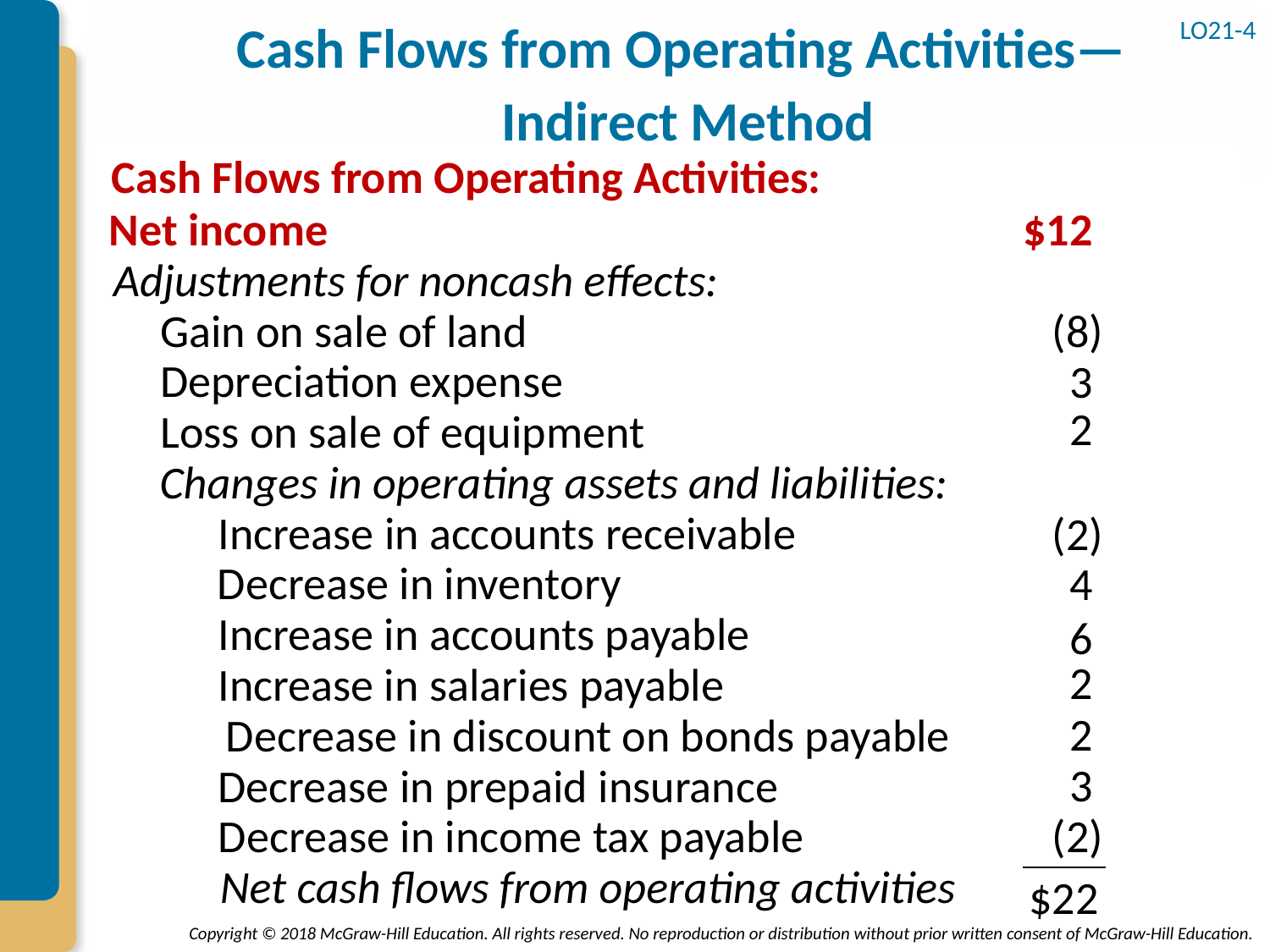

# Cash Flows from Operating Activities— Indirect Method
LO21-4

Cash Flows from Operating Activities:
Net income
$12
Adjustments for noncash effects:
Gain on sale of land
(8)
Depreciation expense
3
2
Loss on sale of equipment
Changes in operating assets and liabilities:
Increase in accounts receivable
(2)
Decrease in inventory
4
Increase in accounts payable
6
2
Increase in salaries payable
2
Decrease in discount on bonds payable
3
Decrease in prepaid insurance
(2)
Decrease in income tax payable
Net cash flows from operating activities
$22